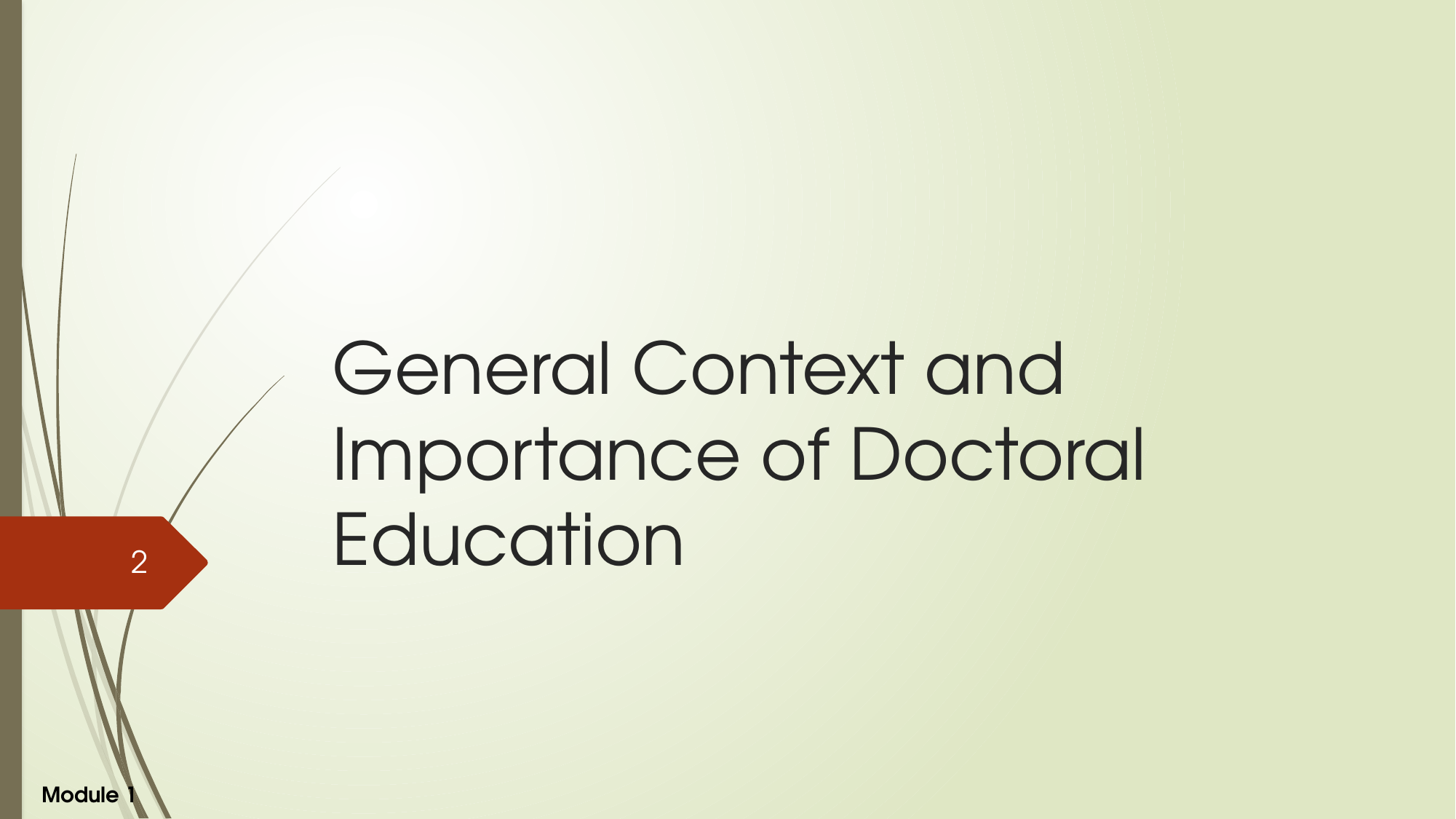

# General Context and Importance of Doctoral Education
2